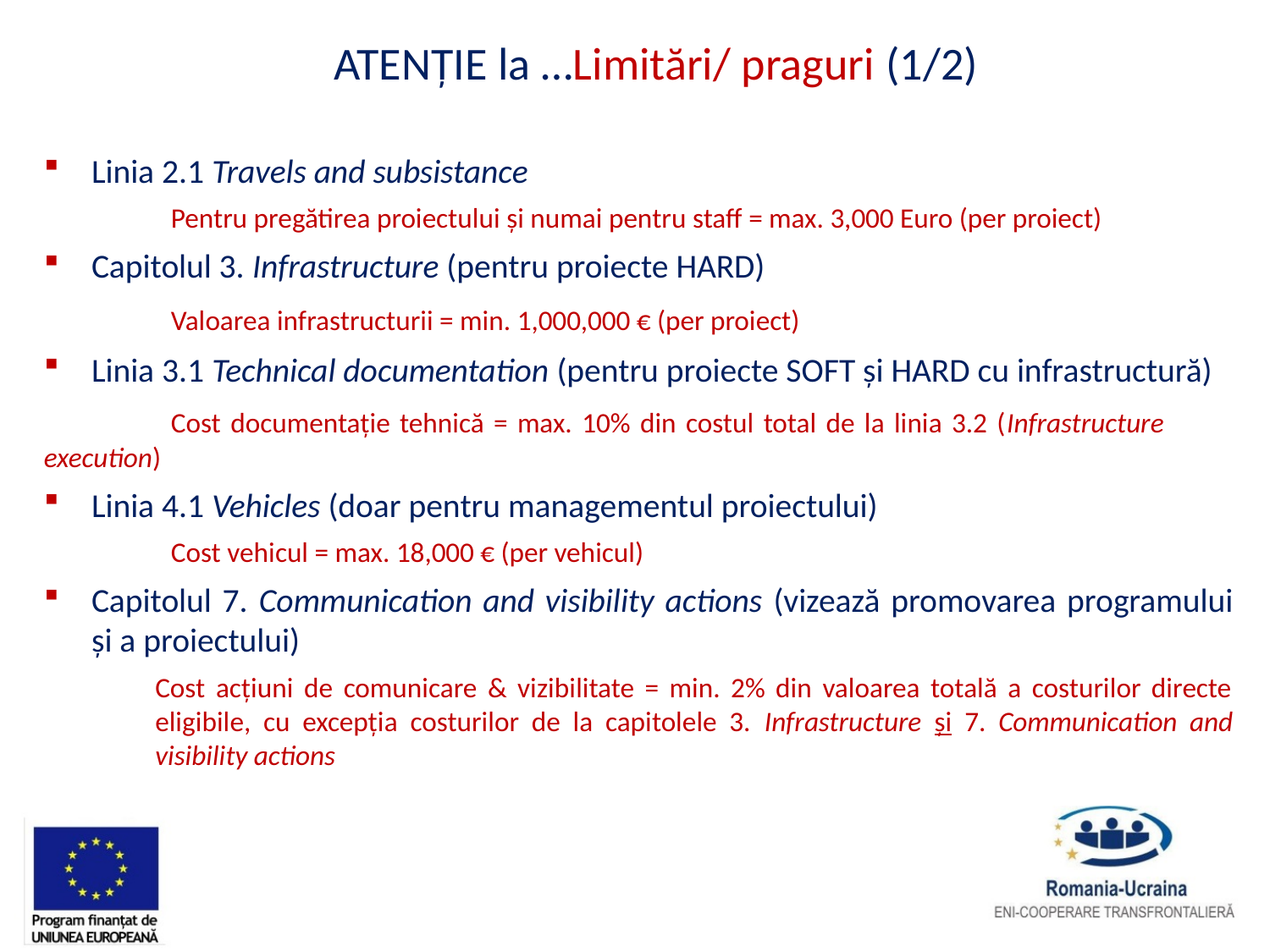

ATENȚIE la …Limitări/ praguri (1/2)
Linia 2.1 Travels and subsistance
	Pentru pregătirea proiectului și numai pentru staff = max. 3,000 Euro (per proiect)
Capitolul 3. Infrastructure (pentru proiecte HARD)
	Valoarea infrastructurii = min. 1,000,000 € (per proiect)
Linia 3.1 Technical documentation (pentru proiecte SOFT și HARD cu infrastructură)
	Cost documentație tehnică = max. 10% din costul total de la linia 3.2 (Infrastructure 	execution)
Linia 4.1 Vehicles (doar pentru managementul proiectului)
	Cost vehicul = max. 18,000 € (per vehicul)
Capitolul 7. Communication and visibility actions (vizează promovarea programului și a proiectului)
	Cost acțiuni de comunicare & vizibilitate = min. 2% din valoarea totală a costurilor directe eligibile, cu excepția costurilor de la capitolele 3. Infrastructure și 7. Communication and visibility actions